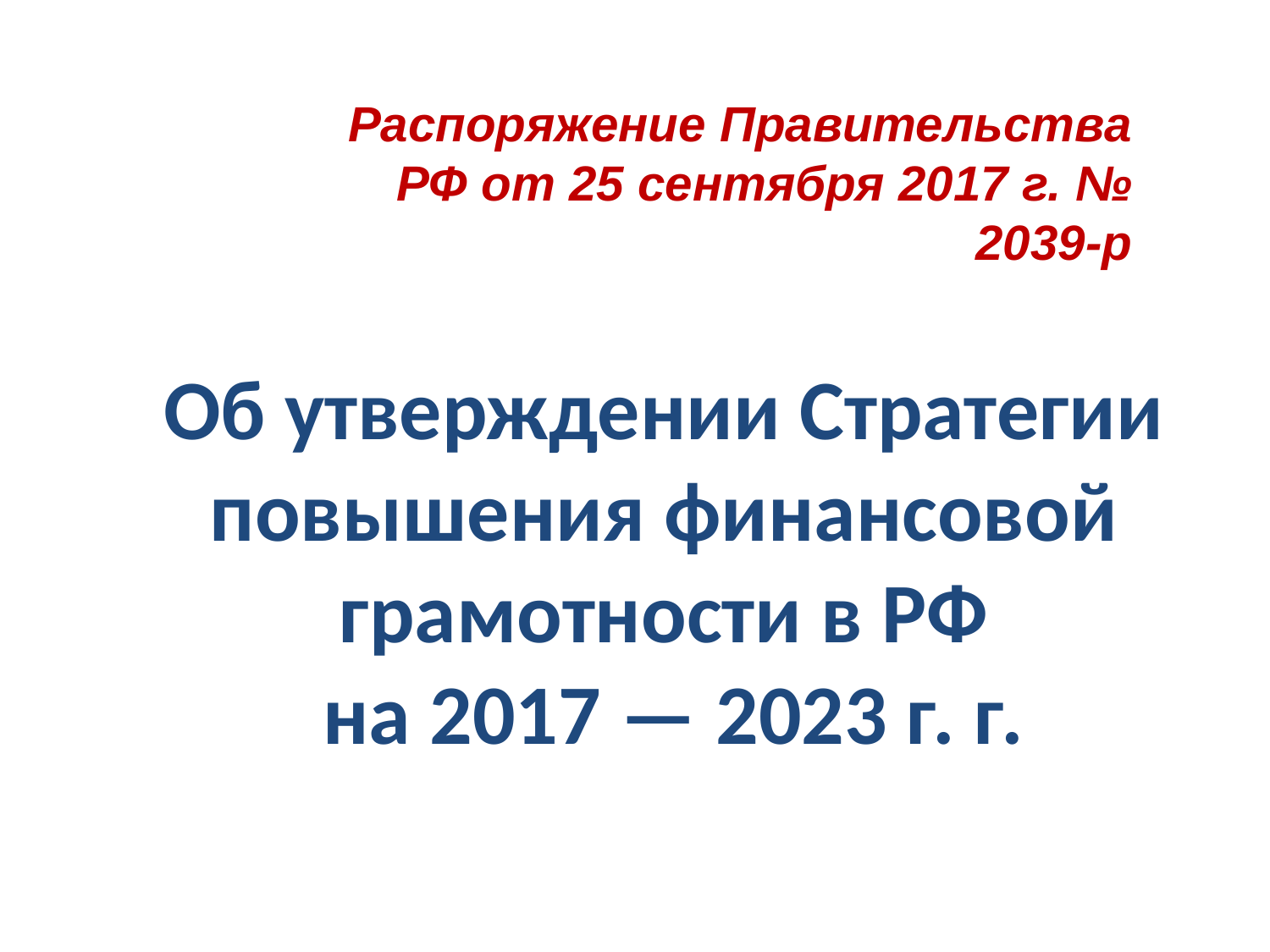

Распоряжение Правительства РФ от 25 сентября 2017 г. № 2039-р
Об утверждении Стратегии повышения финансовой грамотности в РФ
 на 2017 — 2023 г. г.